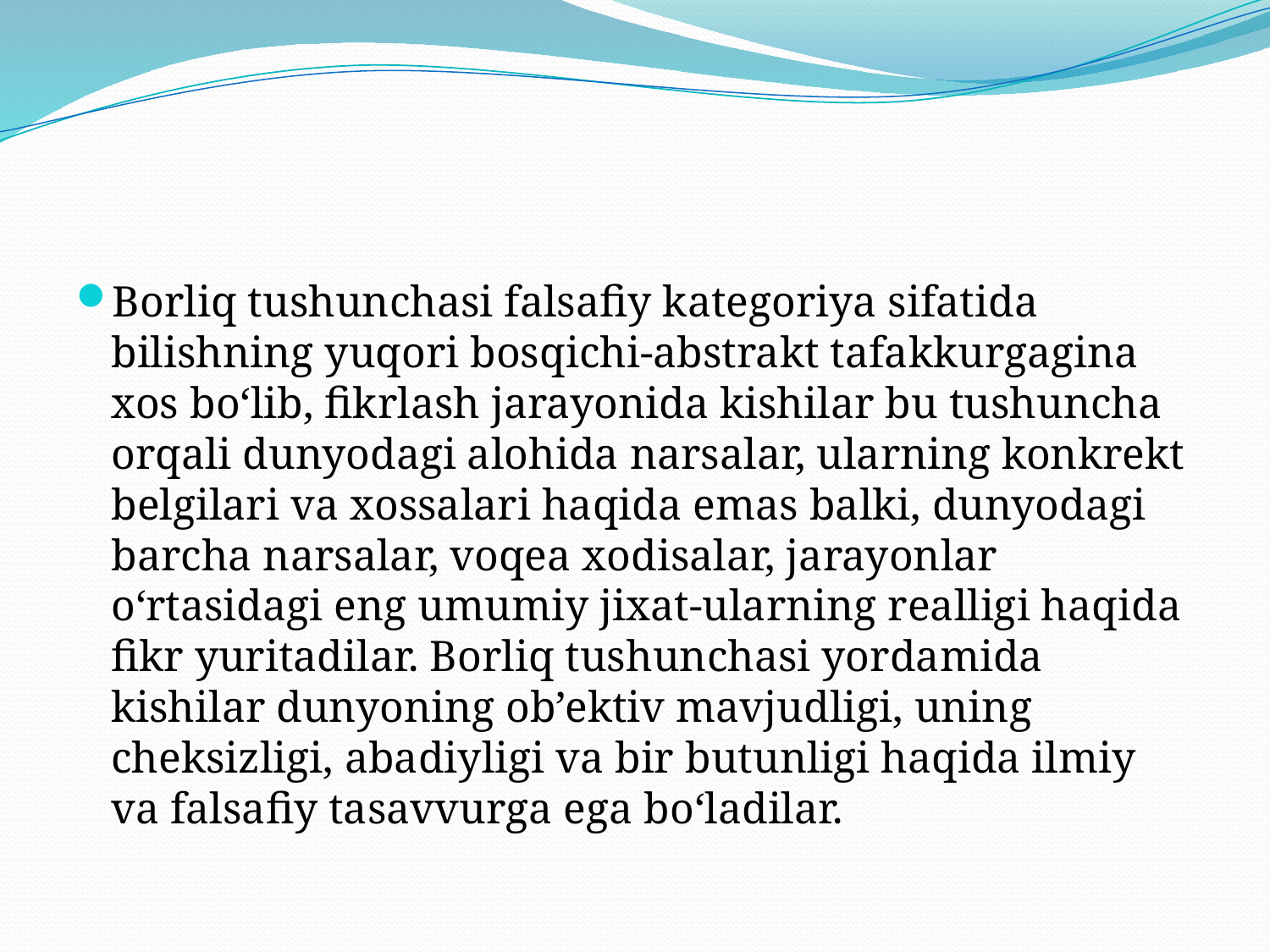

#
Borliq tushunchasi falsafiy kategoriya sifatida bilishning yuqori bosqichi-abstrakt tafakkurgagina xos bo‘lib, fikrlash jarayonida kishilar bu tushuncha orqali dunyodagi alohida narsalar, ularning konkrekt belgilari va xossalari haqida emas balki, dunyodagi barcha narsalar, voqea xodisalar, jarayonlar o‘rtasidagi eng umumiy jixat-ularning realligi haqida fikr yuritadilar. Borliq tushunchasi yordamida kishilar dunyoning ob’ektiv mavjudligi, uning cheksizligi, abadiyligi va bir butunligi haqida ilmiy va falsafiy tasavvurga ega bo‘ladilar.